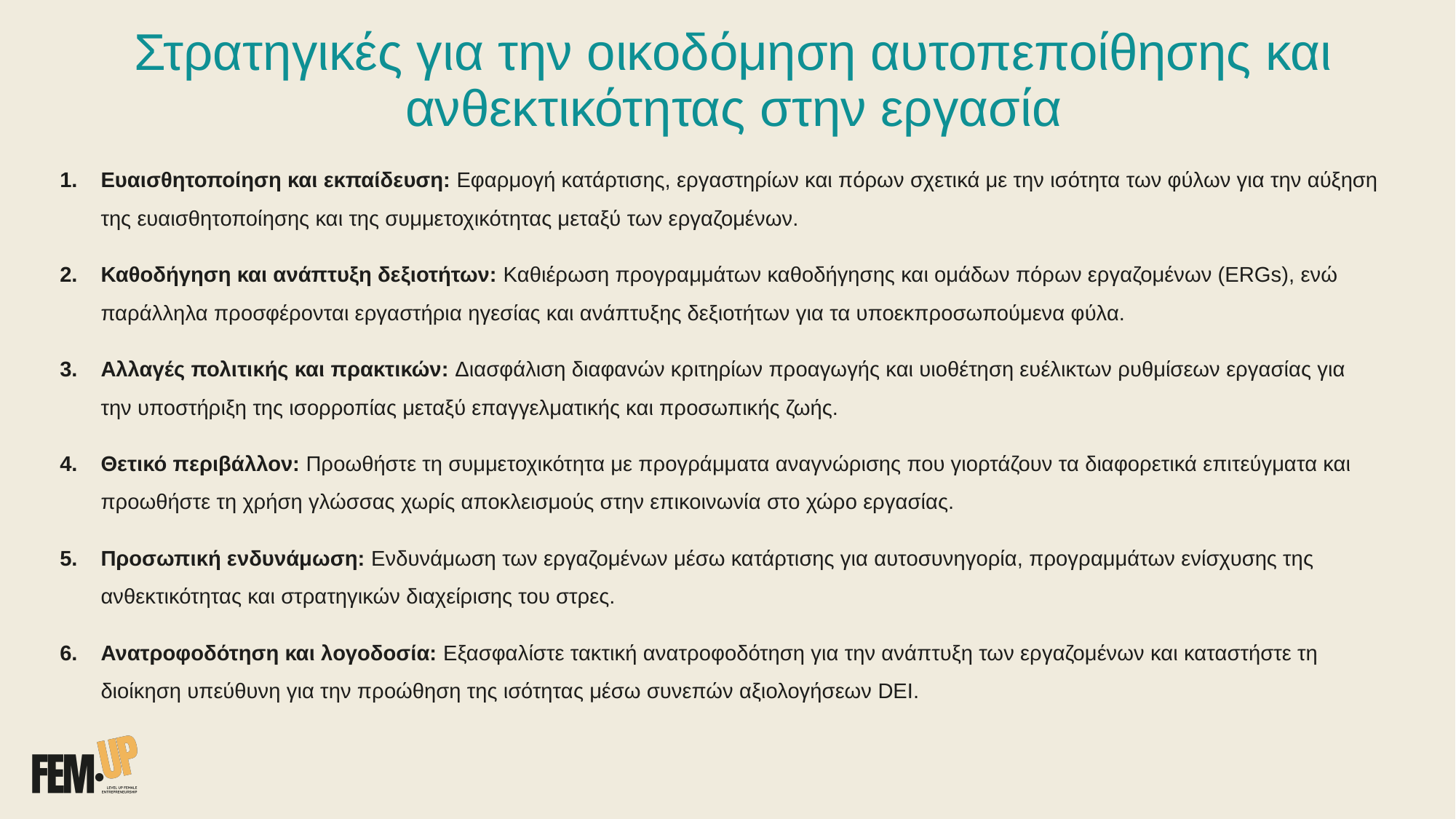

# Στρατηγικές για την οικοδόμηση αυτοπεποίθησης και ανθεκτικότητας στην εργασία
Ευαισθητοποίηση και εκπαίδευση: Εφαρμογή κατάρτισης, εργαστηρίων και πόρων σχετικά με την ισότητα των φύλων για την αύξηση της ευαισθητοποίησης και της συμμετοχικότητας μεταξύ των εργαζομένων.
Καθοδήγηση και ανάπτυξη δεξιοτήτων: Καθιέρωση προγραμμάτων καθοδήγησης και ομάδων πόρων εργαζομένων (ERGs), ενώ παράλληλα προσφέρονται εργαστήρια ηγεσίας και ανάπτυξης δεξιοτήτων για τα υποεκπροσωπούμενα φύλα.
Αλλαγές πολιτικής και πρακτικών: Διασφάλιση διαφανών κριτηρίων προαγωγής και υιοθέτηση ευέλικτων ρυθμίσεων εργασίας για την υποστήριξη της ισορροπίας μεταξύ επαγγελματικής και προσωπικής ζωής.
Θετικό περιβάλλον: Προωθήστε τη συμμετοχικότητα με προγράμματα αναγνώρισης που γιορτάζουν τα διαφορετικά επιτεύγματα και προωθήστε τη χρήση γλώσσας χωρίς αποκλεισμούς στην επικοινωνία στο χώρο εργασίας.
Προσωπική ενδυνάμωση: Ενδυνάμωση των εργαζομένων μέσω κατάρτισης για αυτοσυνηγορία, προγραμμάτων ενίσχυσης της ανθεκτικότητας και στρατηγικών διαχείρισης του στρες.
Ανατροφοδότηση και λογοδοσία: Εξασφαλίστε τακτική ανατροφοδότηση για την ανάπτυξη των εργαζομένων και καταστήστε τη διοίκηση υπεύθυνη για την προώθηση της ισότητας μέσω συνεπών αξιολογήσεων DEI.